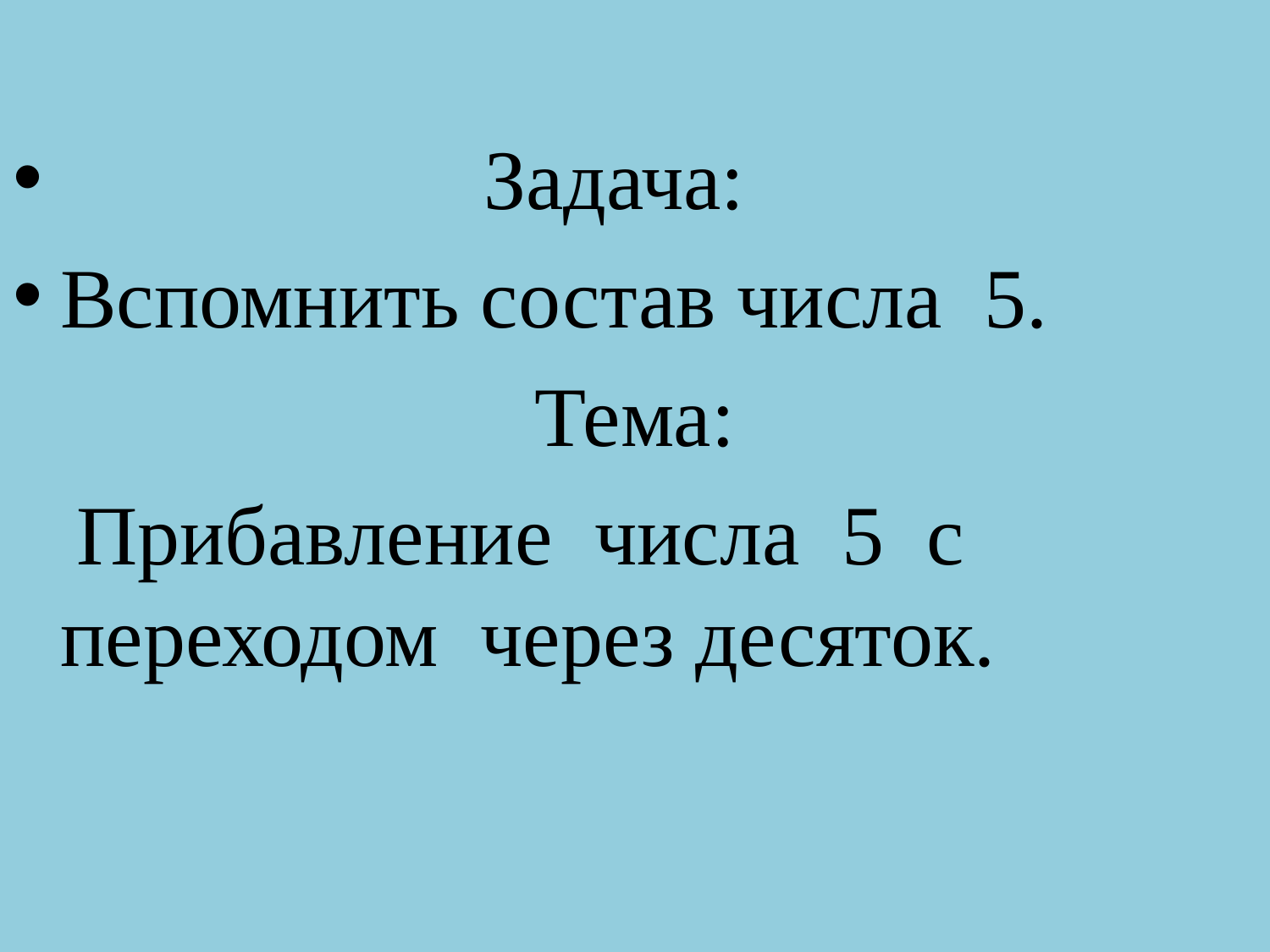

Задача:
Вспомнить состав числа  5.
Тема:
   Прибавление  числа  5  с переходом  через десяток.
# Задача: